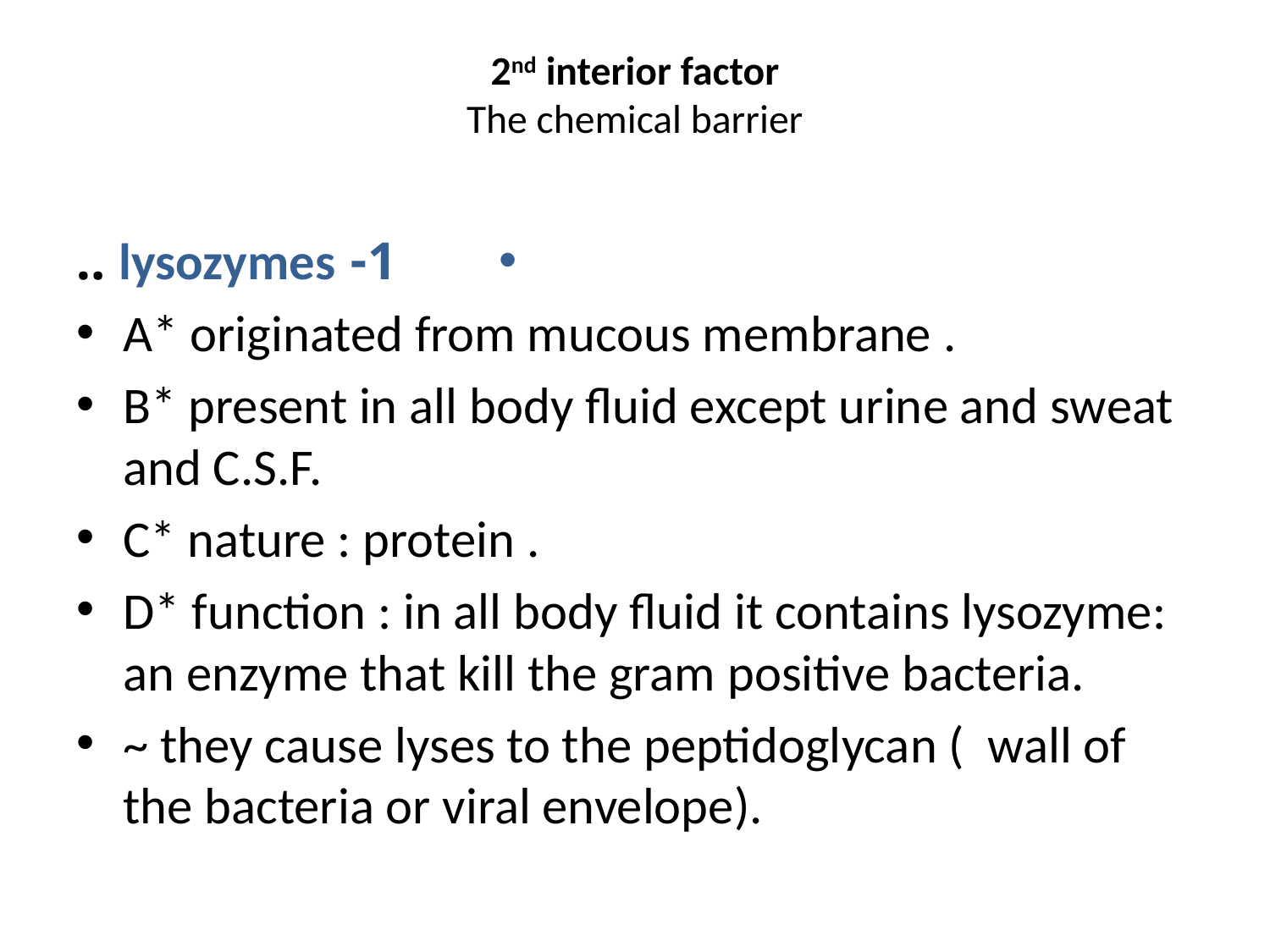

# 2nd interior factor The chemical barrier
1- lysozymes ..
A* originated from mucous membrane .
B* present in all body fluid except urine and sweat and C.S.F.
C* nature : protein .
D* function : in all body fluid it contains lysozyme: an enzyme that kill the gram positive bacteria.
~ they cause lyses to the peptidoglycan (  wall of the bacteria or viral envelope).